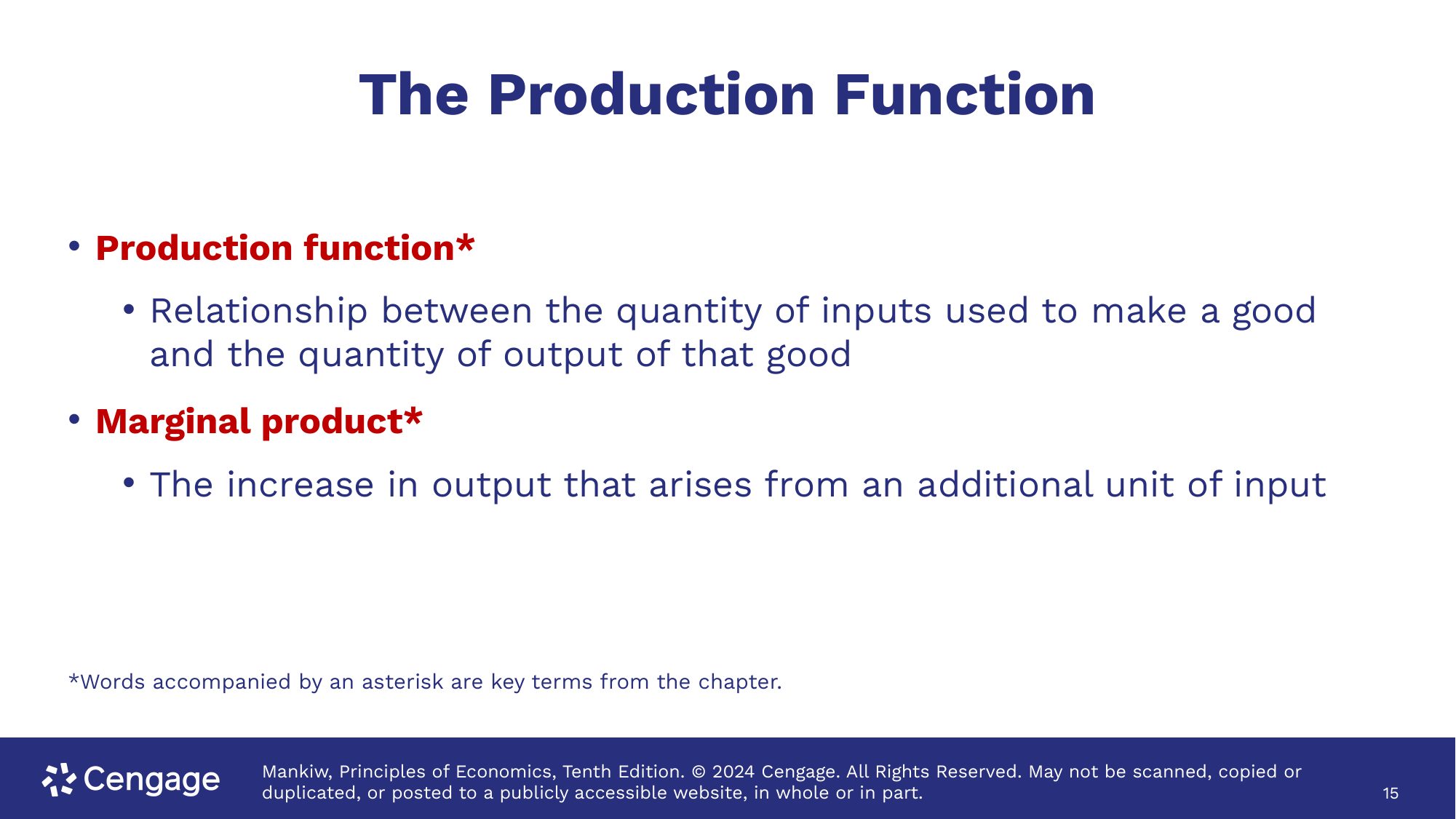

# The Production Function
Production function*
Relationship between the quantity of inputs used to make a good and the quantity of output of that good
Marginal product*
The increase in output that arises from an additional unit of input
*Words accompanied by an asterisk are key terms from the chapter.